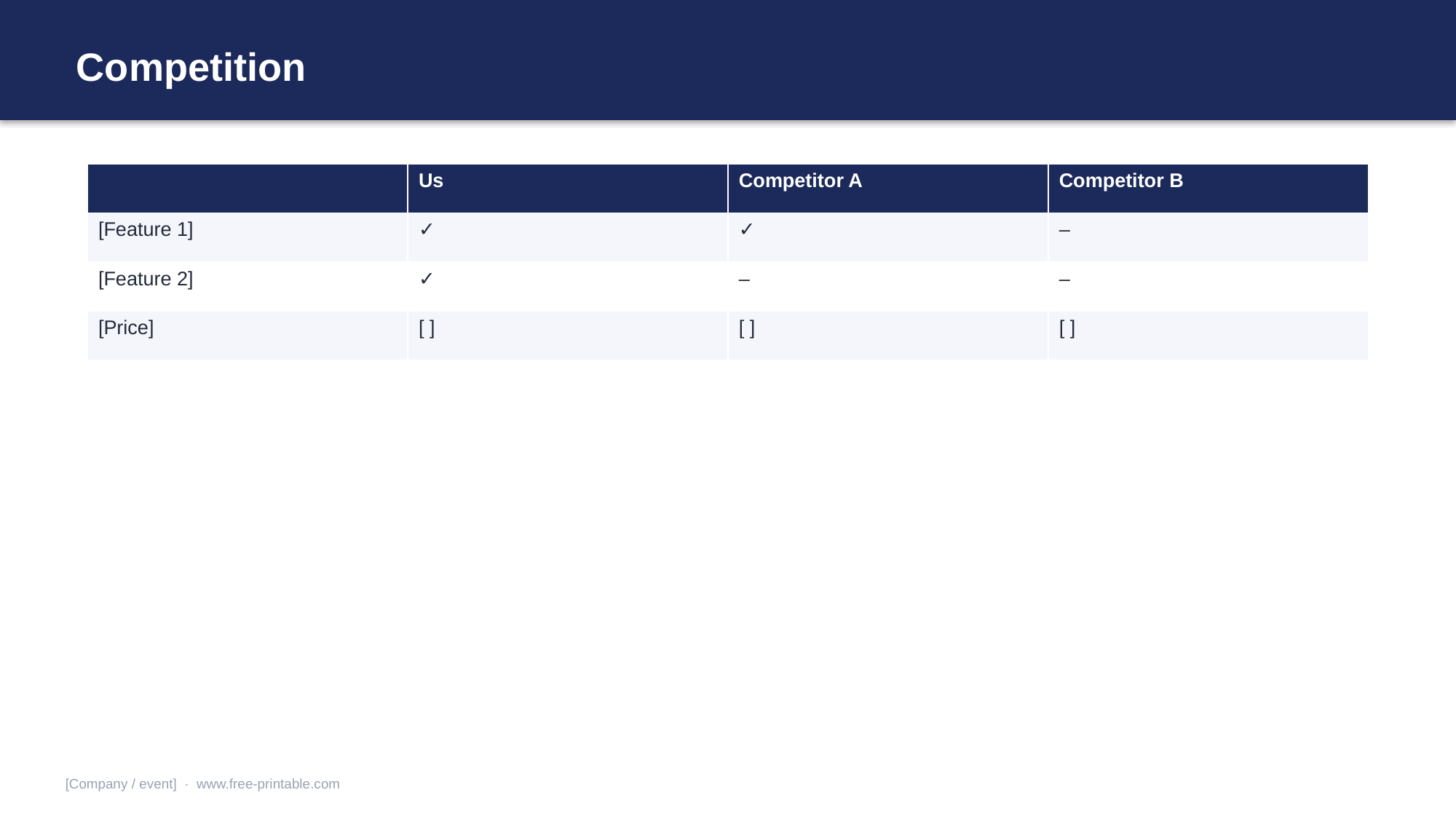

Competition
|  | Us | Competitor A | Competitor B |
| --- | --- | --- | --- |
| [Feature 1] | ✓ | ✓ | – |
| [Feature 2] | ✓ | – | – |
| [Price] | [ ] | [ ] | [ ] |
[Company / event]  ·  www.free-printable.com